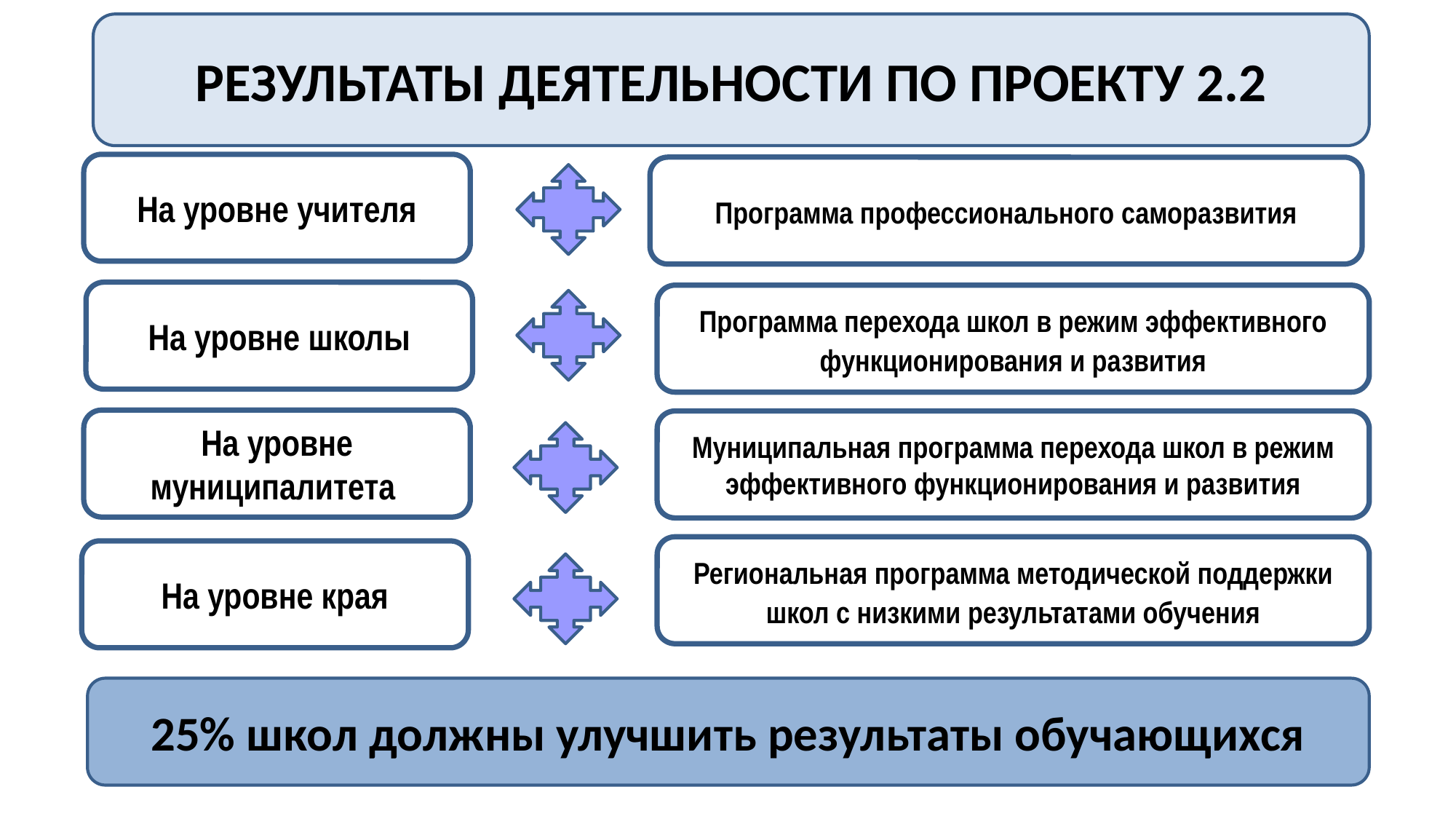

РЕЗУЛЬТАТЫ ДЕЯТЕЛЬНОСТИ ПО ПРОЕКТУ 2.2
На уровне учителя
Программа профессионального саморазвития

На уровне школы
Программа перехода школ в режим эффективного функционирования и развития

На уровне муниципалитета
Муниципальная программа перехода школ в режим эффективного функционирования и развития

Региональная программа методической поддержки школ с низкими результатами обучения
На уровне края

25% школ должны улучшить результаты обучающихся